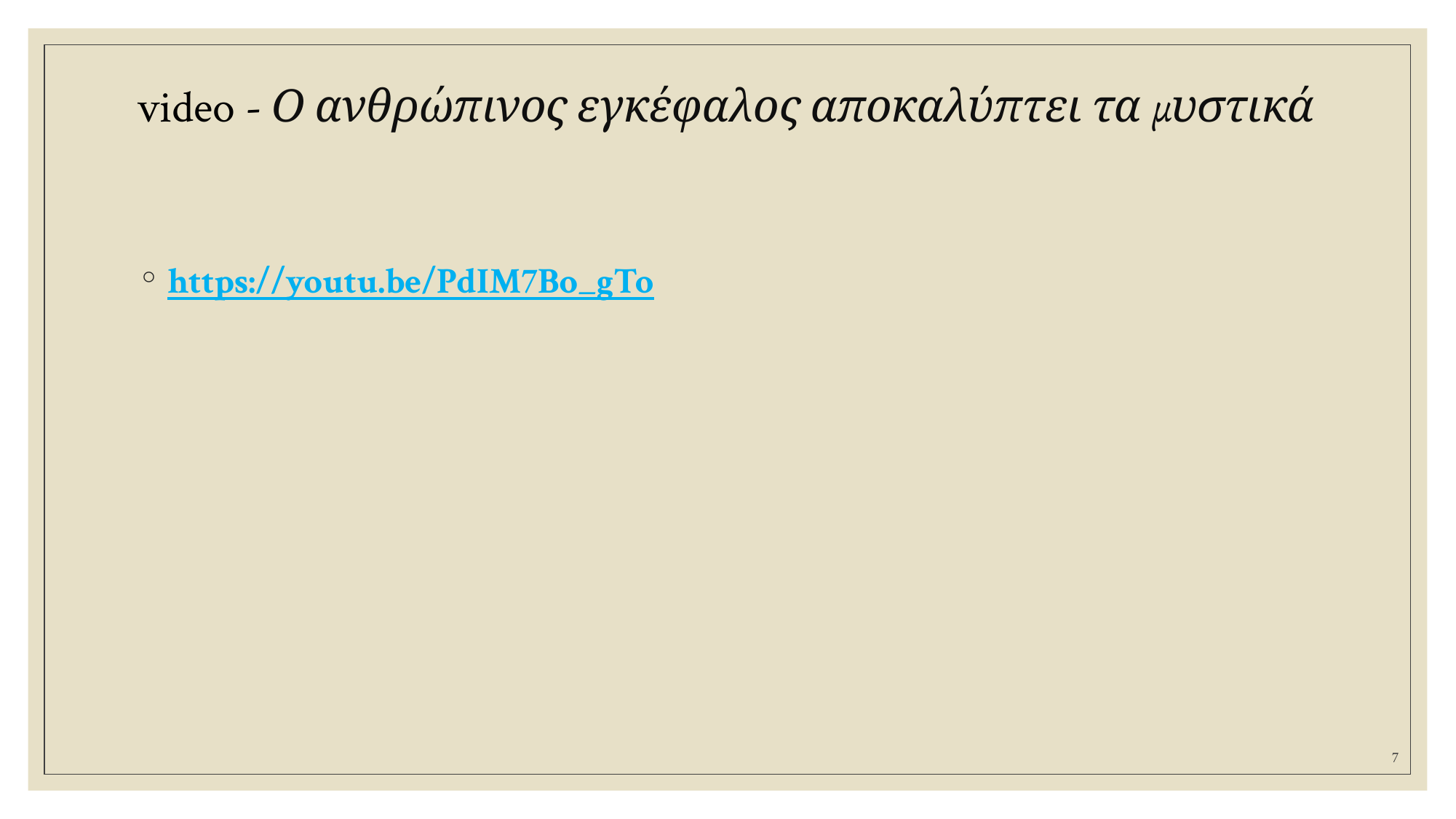

# video - Ο ανθρώπινος εγκέφαλος αποκαλύπτει τα μυστικά
 https://youtu.be/PdIM7Bo_gTo

7